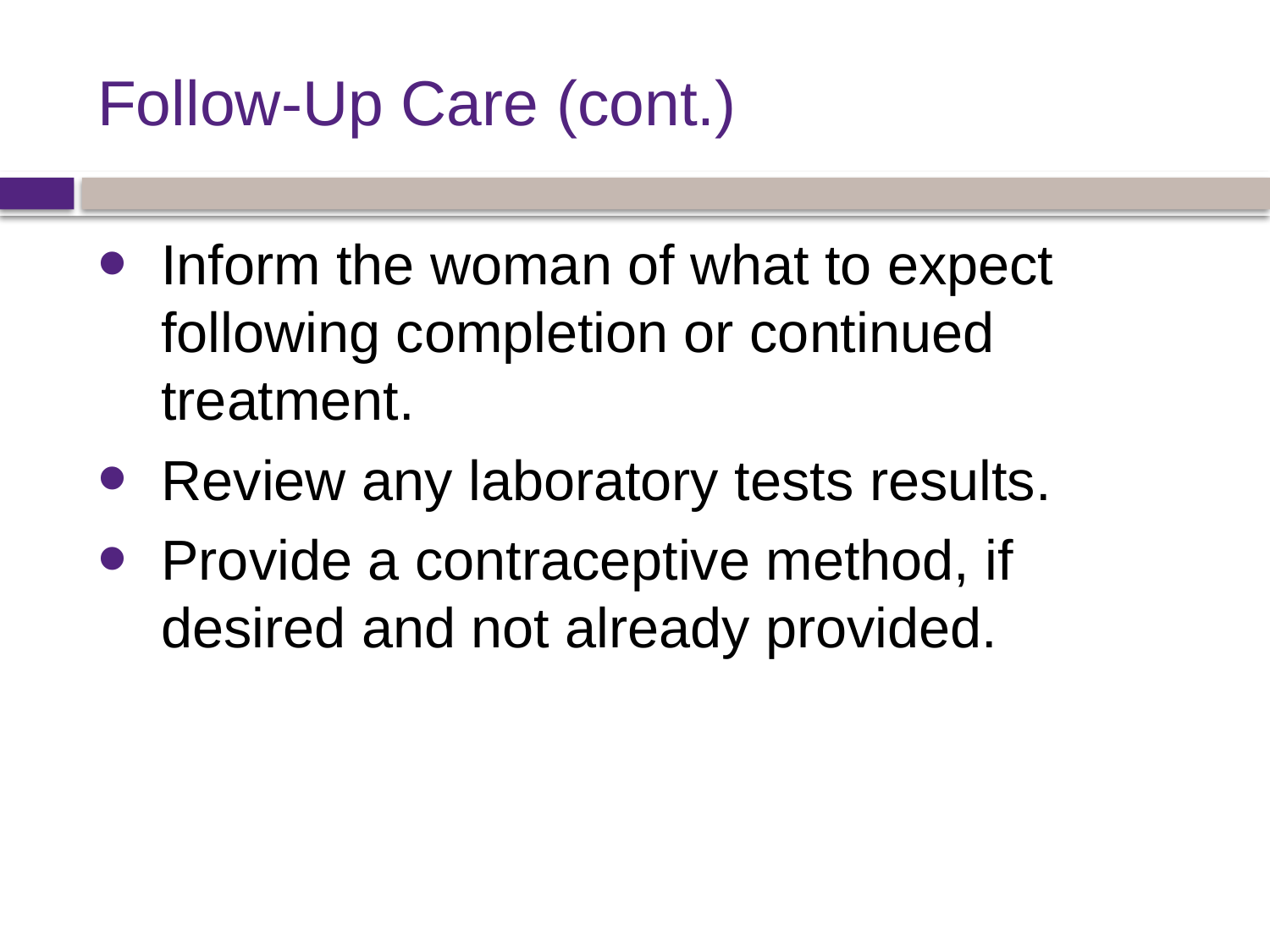

# Follow-Up Care (cont.)
Inform the woman of what to expect following completion or continued treatment.
Review any laboratory tests results.
Provide a contraceptive method, if desired and not already provided.